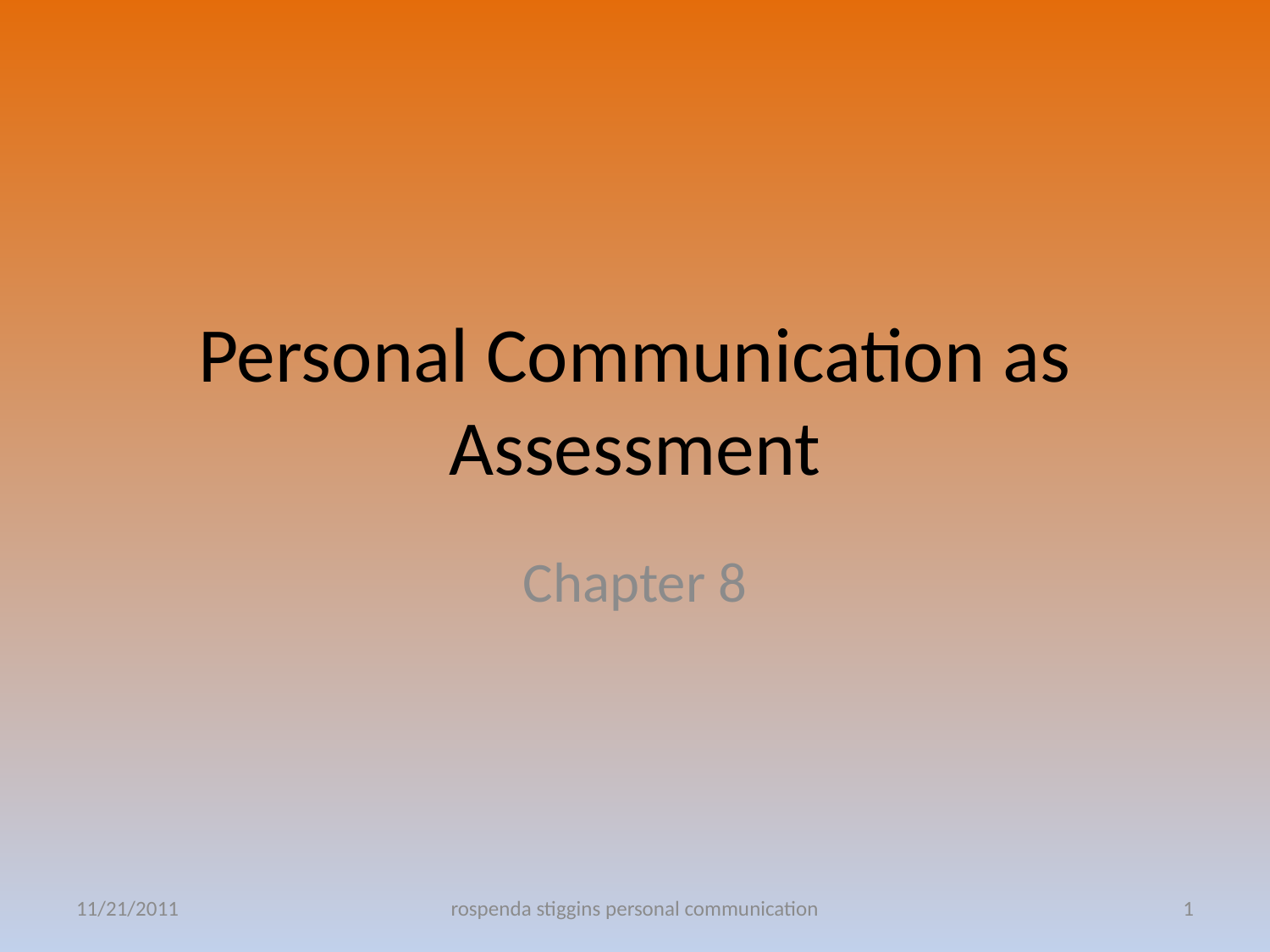

# Personal Communication as Assessment
Chapter 8
11/21/2011
rospenda stiggins personal communication
1